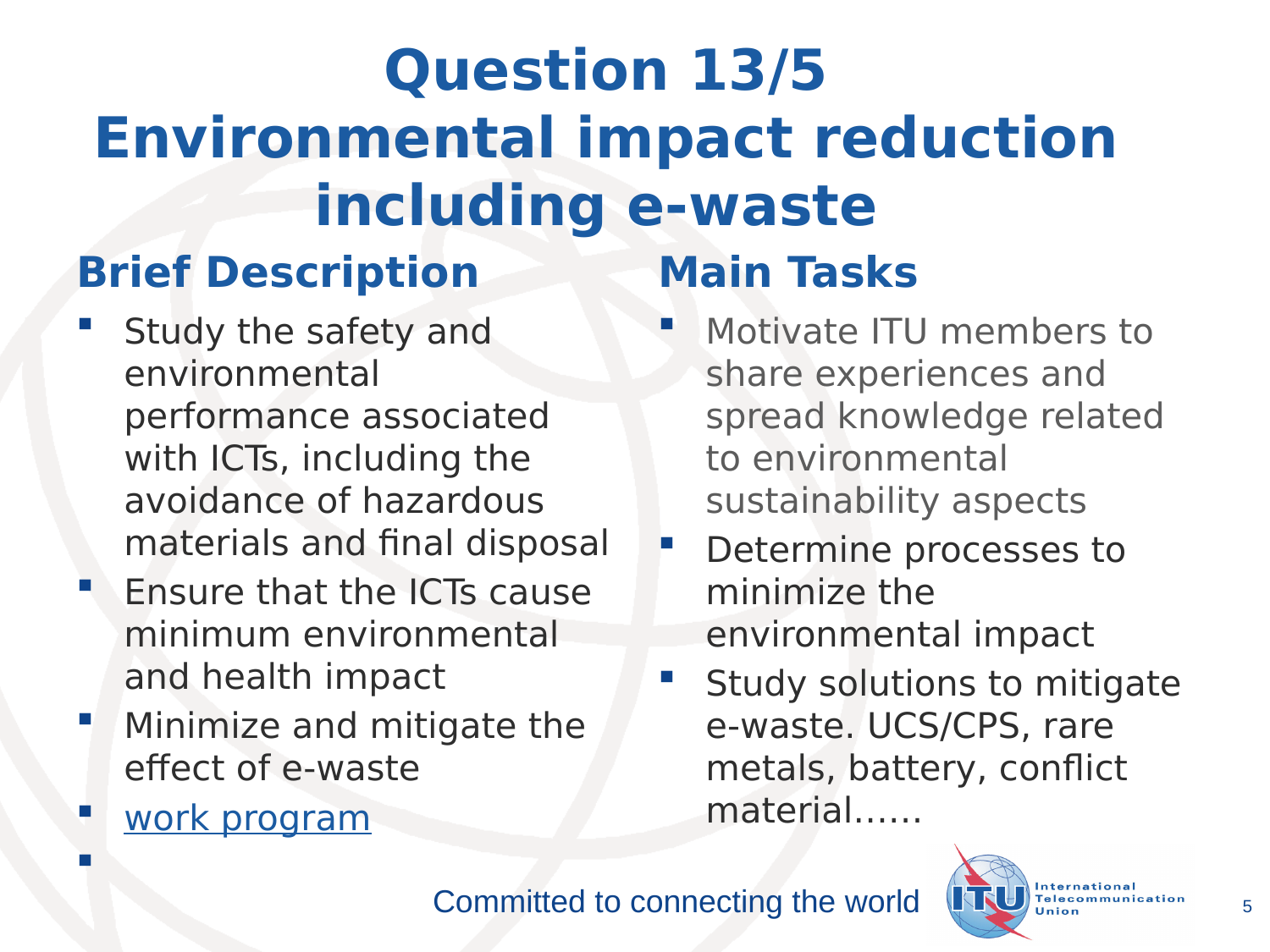

# Question 13/5 Environmental impact reduction including e-waste
Brief Description
Main Tasks
Study the safety and environmental performance associated with ICTs, including the avoidance of hazardous materials and final disposal
Ensure that the ICTs cause minimum environmental and health impact
Minimize and mitigate the effect of e-waste
work program

Motivate ITU members to share experiences and spread knowledge related to environmental sustainability aspects
Determine processes to minimize the environmental impact
Study solutions to mitigate e-waste. UCS/CPS, rare metals, battery, conflict material……
5